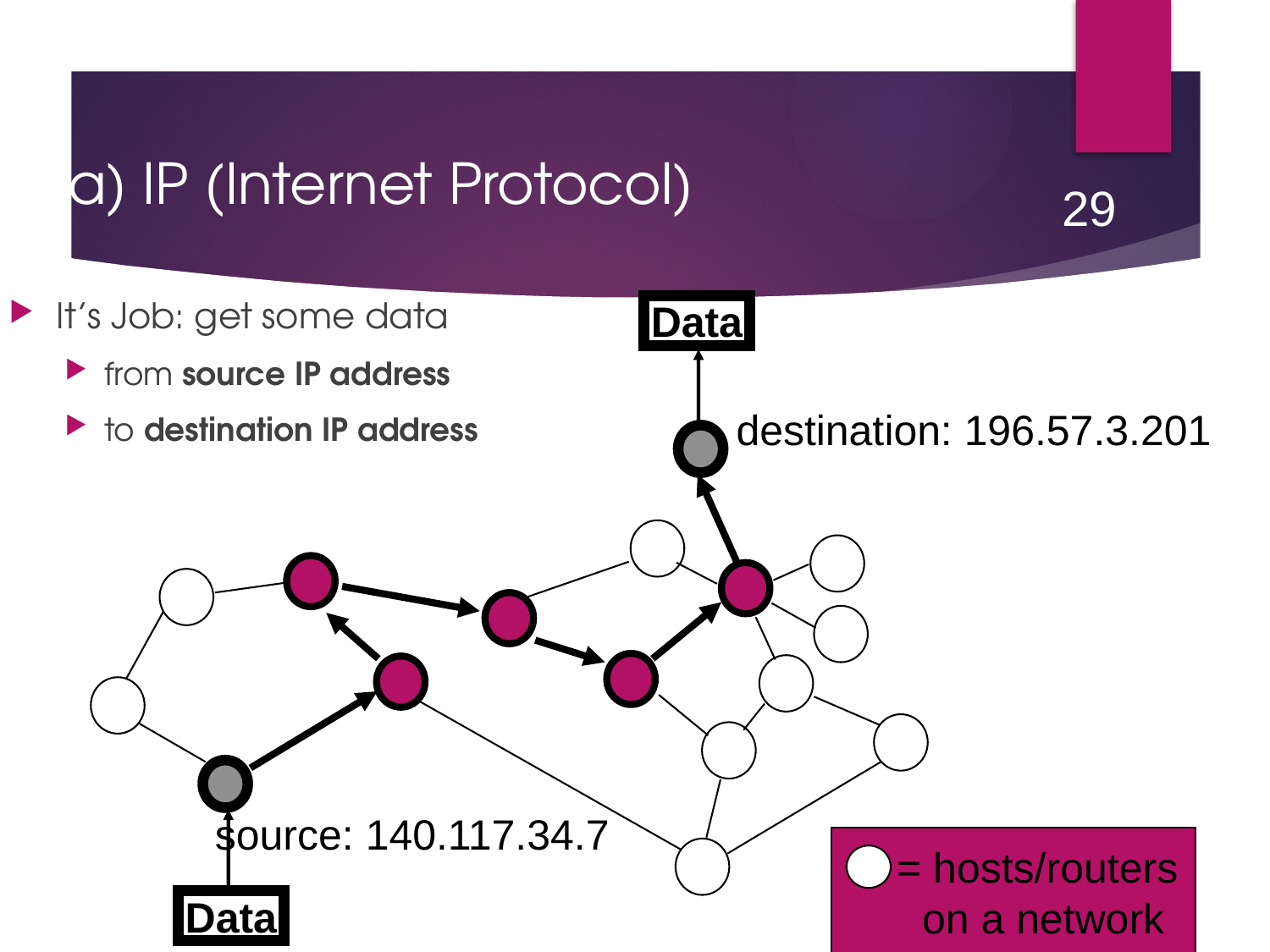

# a) IP (Internet Protocol)
29
It’s Job: get some data
from source IP address
to destination IP address
Data

destination: 196.57.3.201

source: 140.117.34.7

= hosts/routers
 on a network

Data